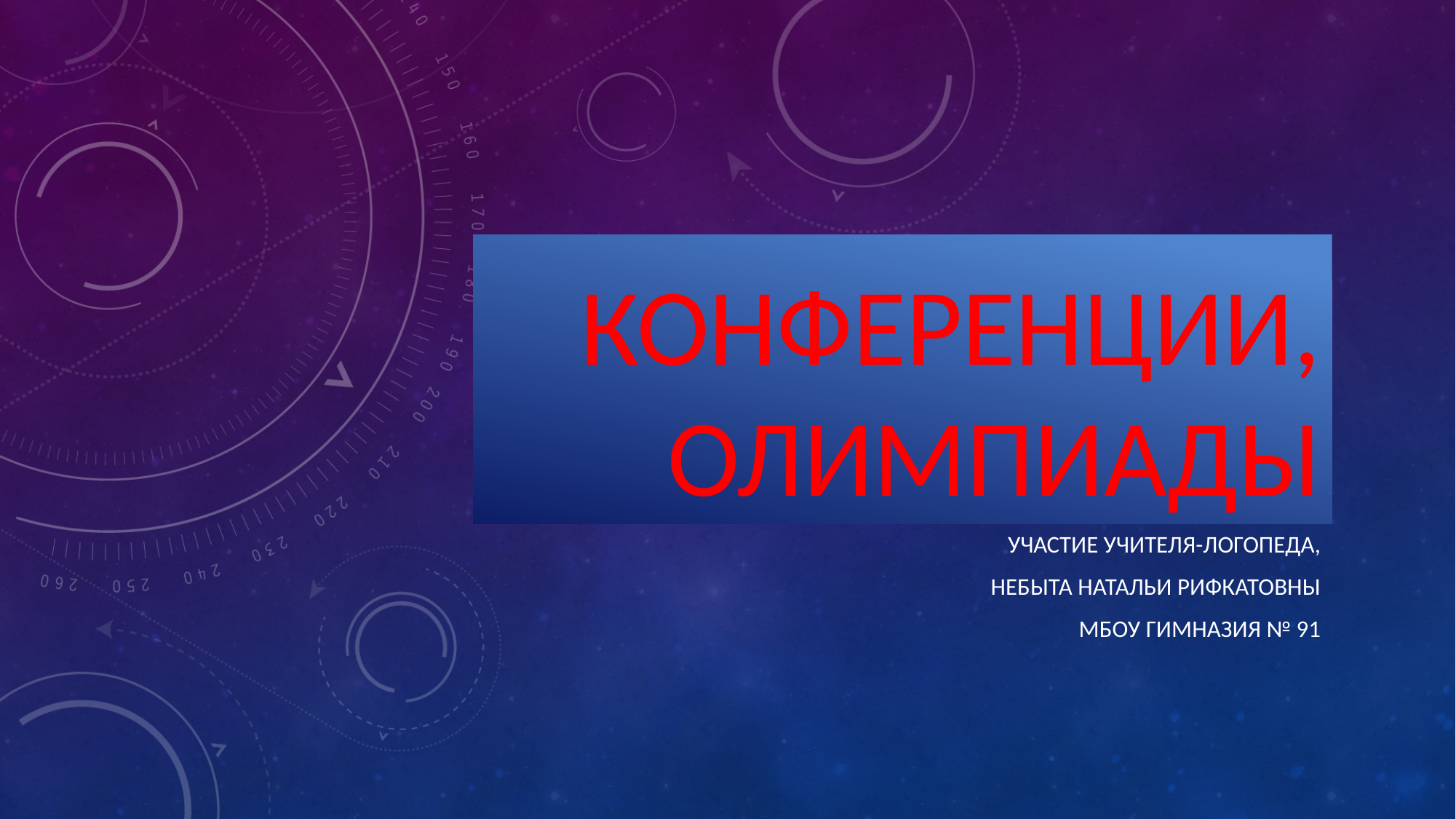

# Конференции, олимпиады
Участие учителя-логопеда,
Небыта натальи рифкатовны
Мбоу гимназия № 91